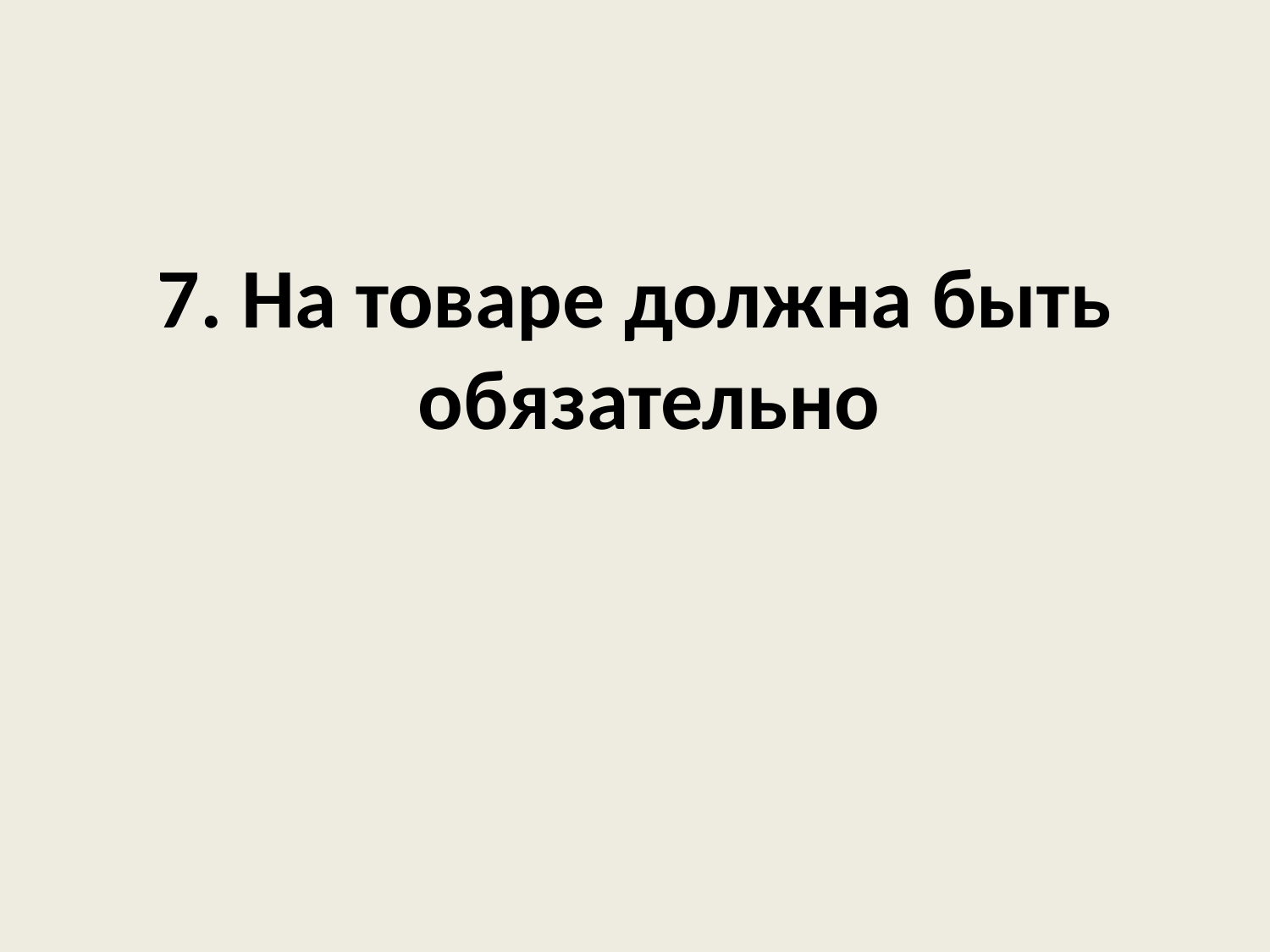

7. На товаре должна быть обязательно
#